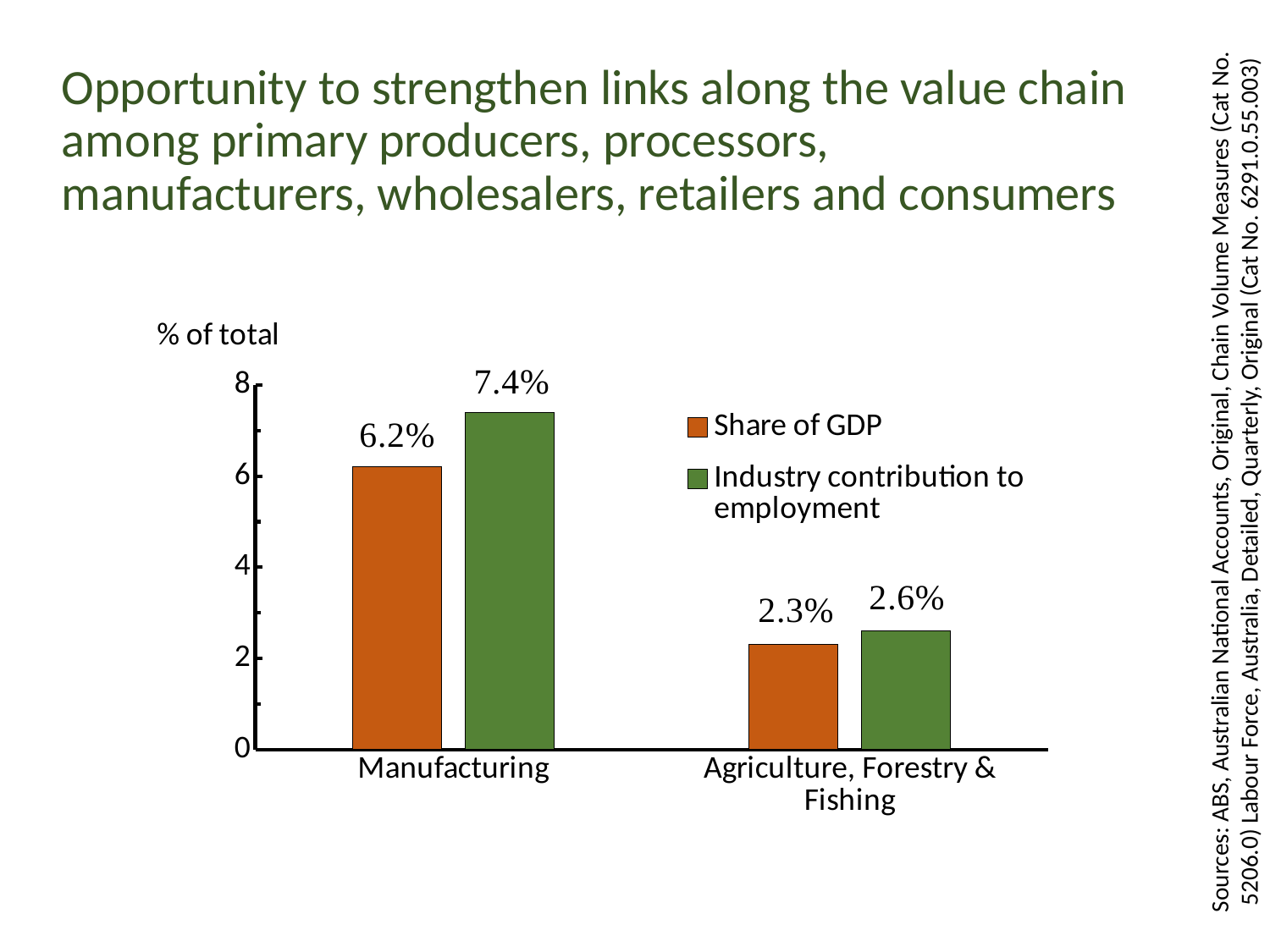

# Opportunity to strengthen links along the value chain among primary producers, processors, manufacturers, wholesalers, retailers and consumers

### Chart

| Category | Share of GDP | Industry contribution to employment |
|---|---|---|
| Manufacturing | 6.2 | 7.4 |
| Agriculture, Forestry & Fishing | 2.3 | 2.6 |
Sources: ABS, Australian National Accounts, Original, Chain Volume Measures (Cat No. 5206.0) Labour Force, Australia, Detailed, Quarterly, Original (Cat No. 6291.0.55.003)